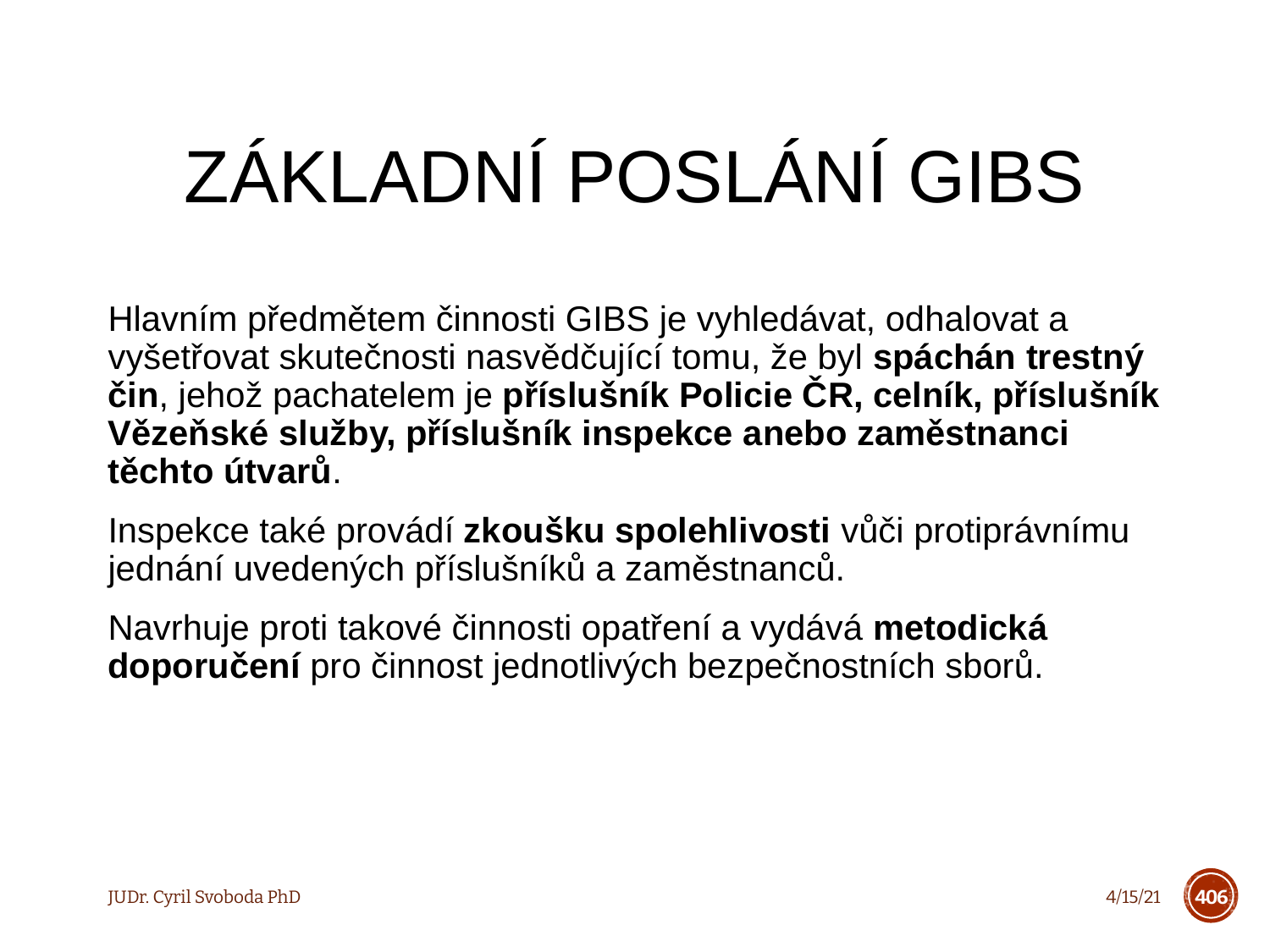

# Základní poslání GIBS
Hlavním předmětem činnosti GIBS je vyhledávat, odhalovat a vyšetřovat skutečnosti nasvědčující tomu, že byl spáchán trestný čin, jehož pachatelem je příslušník Policie ČR, celník, příslušník Vězeňské služby, příslušník inspekce anebo zaměstnanci těchto útvarů.
Inspekce také provádí zkoušku spolehlivosti vůči protiprávnímu jednání uvedených příslušníků a zaměstnanců.
Navrhuje proti takové činnosti opatření a vydává metodická doporučení pro činnost jednotlivých bezpečnostních sborů.

JUDr. Cyril Svoboda PhD
4/15/21
406